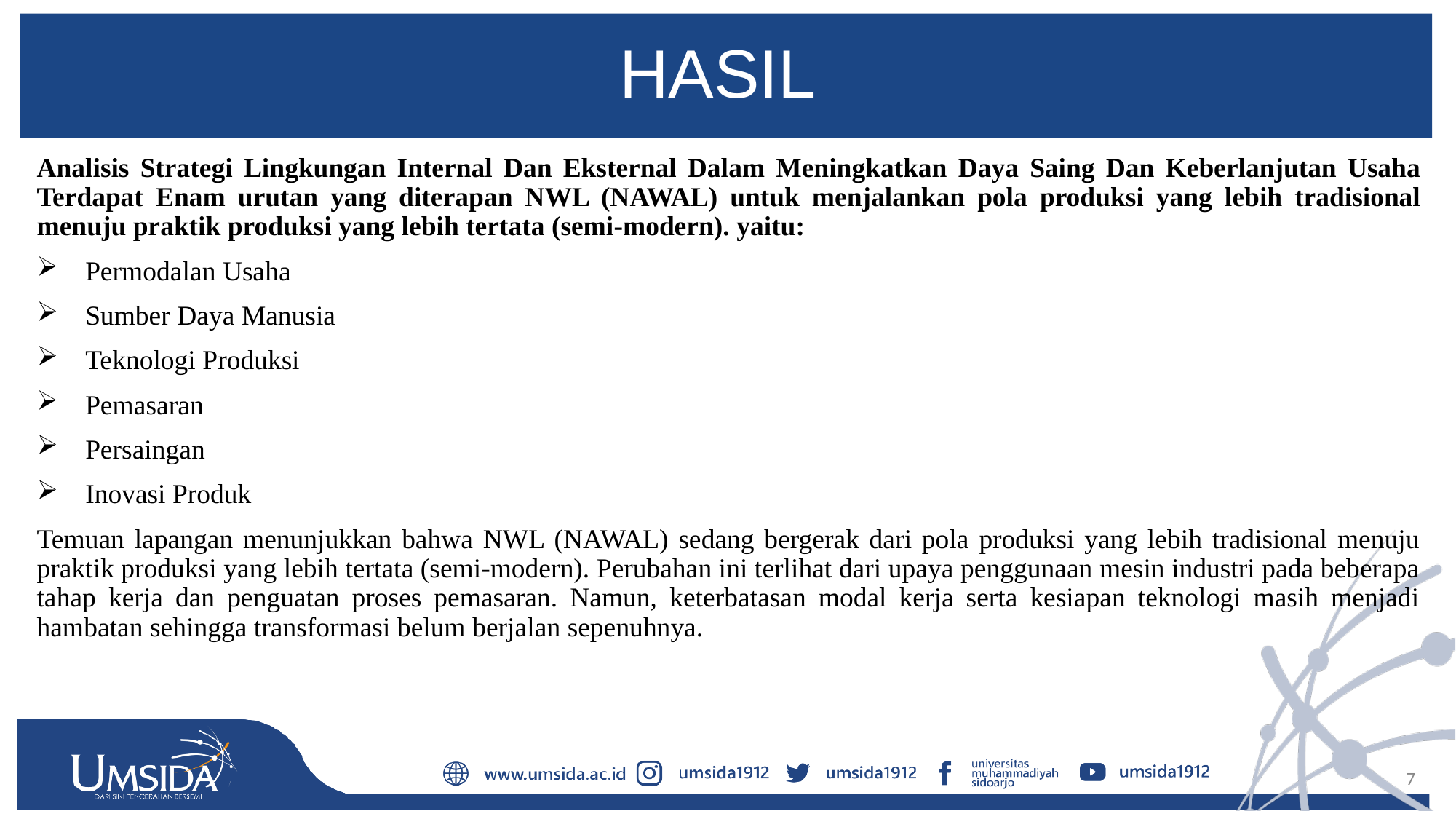

# HASIL
Analisis Strategi Lingkungan Internal Dan Eksternal Dalam Meningkatkan Daya Saing Dan Keberlanjutan Usaha Terdapat Enam urutan yang diterapan NWL (NAWAL) untuk menjalankan pola produksi yang lebih tradisional menuju praktik produksi yang lebih tertata (semi-modern). yaitu:
Permodalan Usaha
Sumber Daya Manusia
Teknologi Produksi
Pemasaran
Persaingan
Inovasi Produk
Temuan lapangan menunjukkan bahwa NWL (NAWAL) sedang bergerak dari pola produksi yang lebih tradisional menuju praktik produksi yang lebih tertata (semi-modern). Perubahan ini terlihat dari upaya penggunaan mesin industri pada beberapa tahap kerja dan penguatan proses pemasaran. Namun, keterbatasan modal kerja serta kesiapan teknologi masih menjadi hambatan sehingga transformasi belum berjalan sepenuhnya.